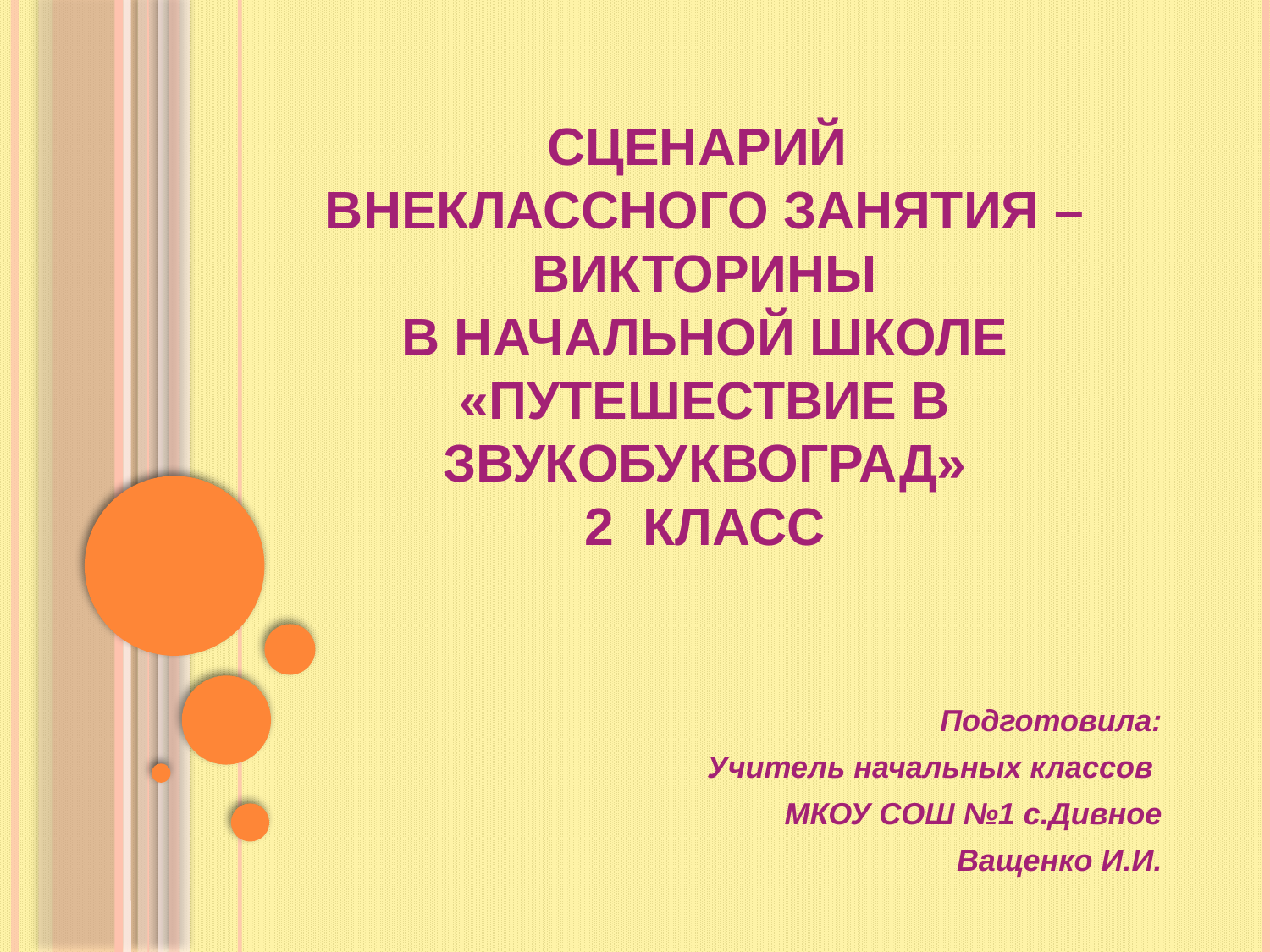

# Сценарий внеклассного занятия – викторины в начальной школе  «Путешествие в Звукобуквоград» 2  класс
Подготовила:
Учитель начальных классов
МКОУ СОШ №1 с.Дивное
Ващенко И.И.